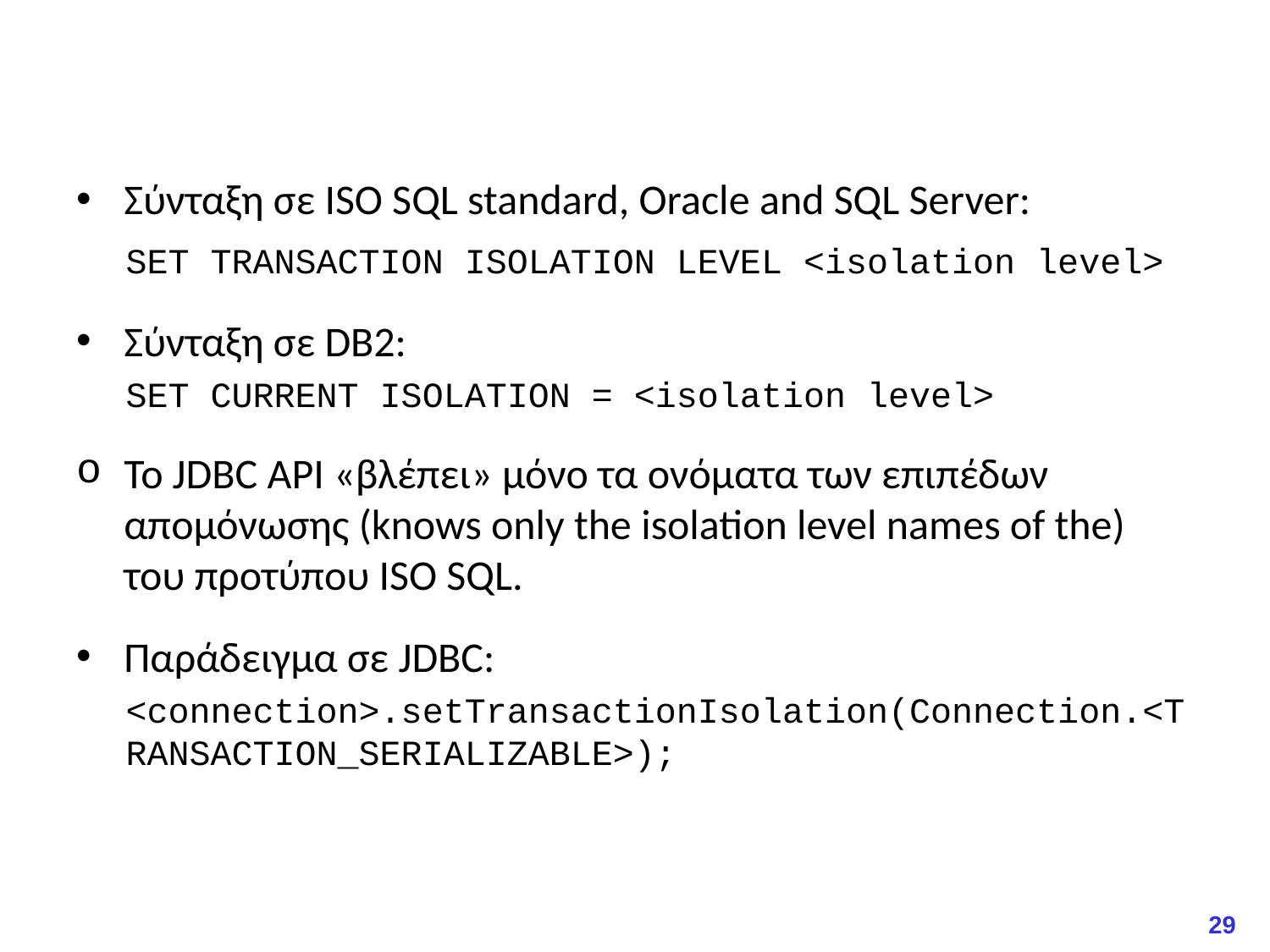

#
Σύνταξη σε ISO SQL standard, Oracle and SQL Server:
SET TRANSACTION ISOLATION LEVEL <isolation level>
Σύνταξη σε DB2:
SET CURRENT ISOLATION = <isolation level>
Το JDBC API «βλέπει» μόνο τα ονόματα των επιπέδων απομόνωσης (knows only the isolation level names of the) του προτύπου ISO SQL.
Παράδειγμα σε JDBC:
<connection>.setTransactionIsolation(Connection.<TRANSACTION_SERIALIZABLE>);
29